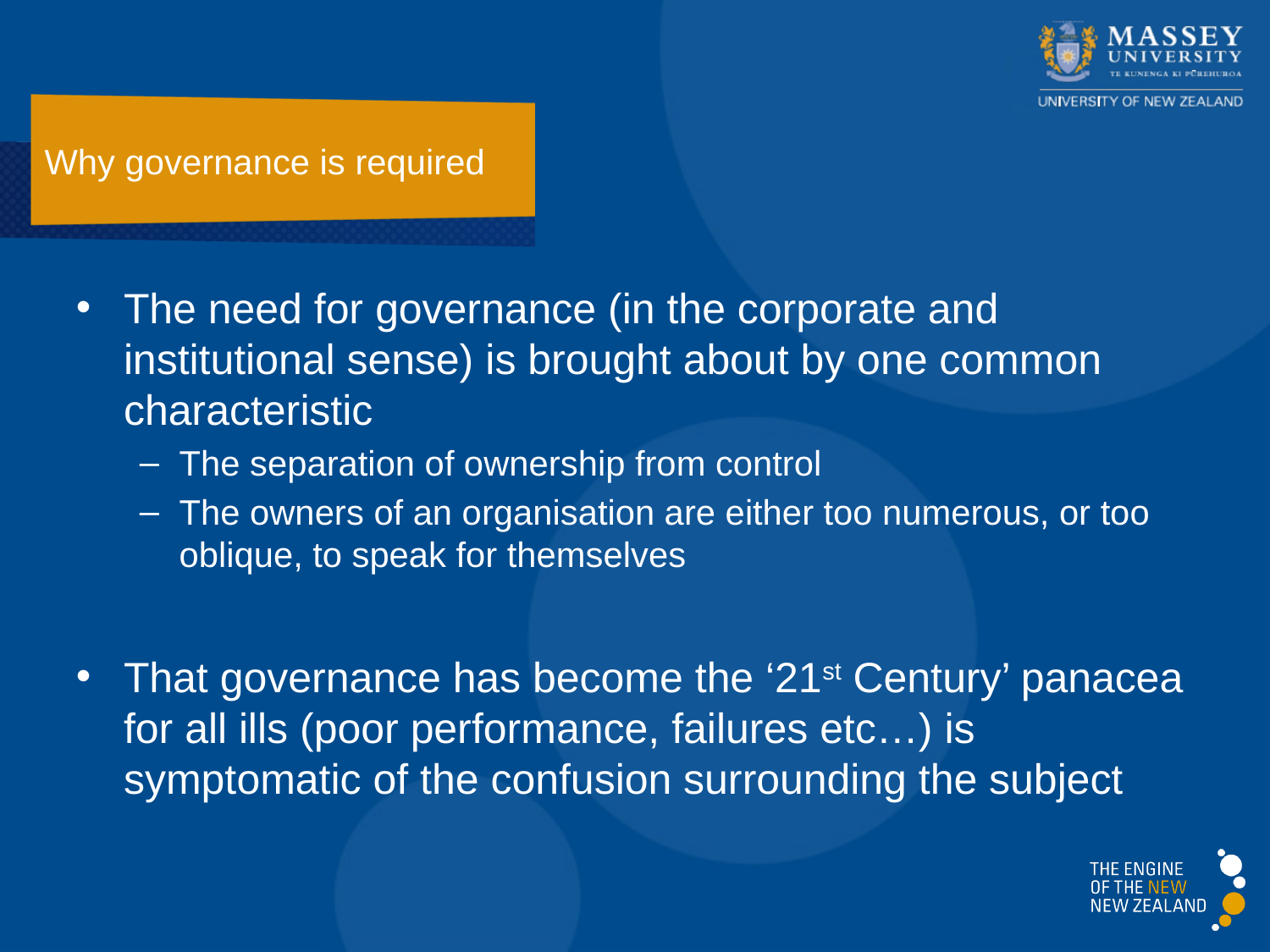

# Why governance is required
The need for governance (in the corporate and institutional sense) is brought about by one common characteristic
The separation of ownership from control
The owners of an organisation are either too numerous, or too oblique, to speak for themselves

That governance has become the ‘21st Century’ panacea for all ills (poor performance, failures etc…) is symptomatic of the confusion surrounding the subject